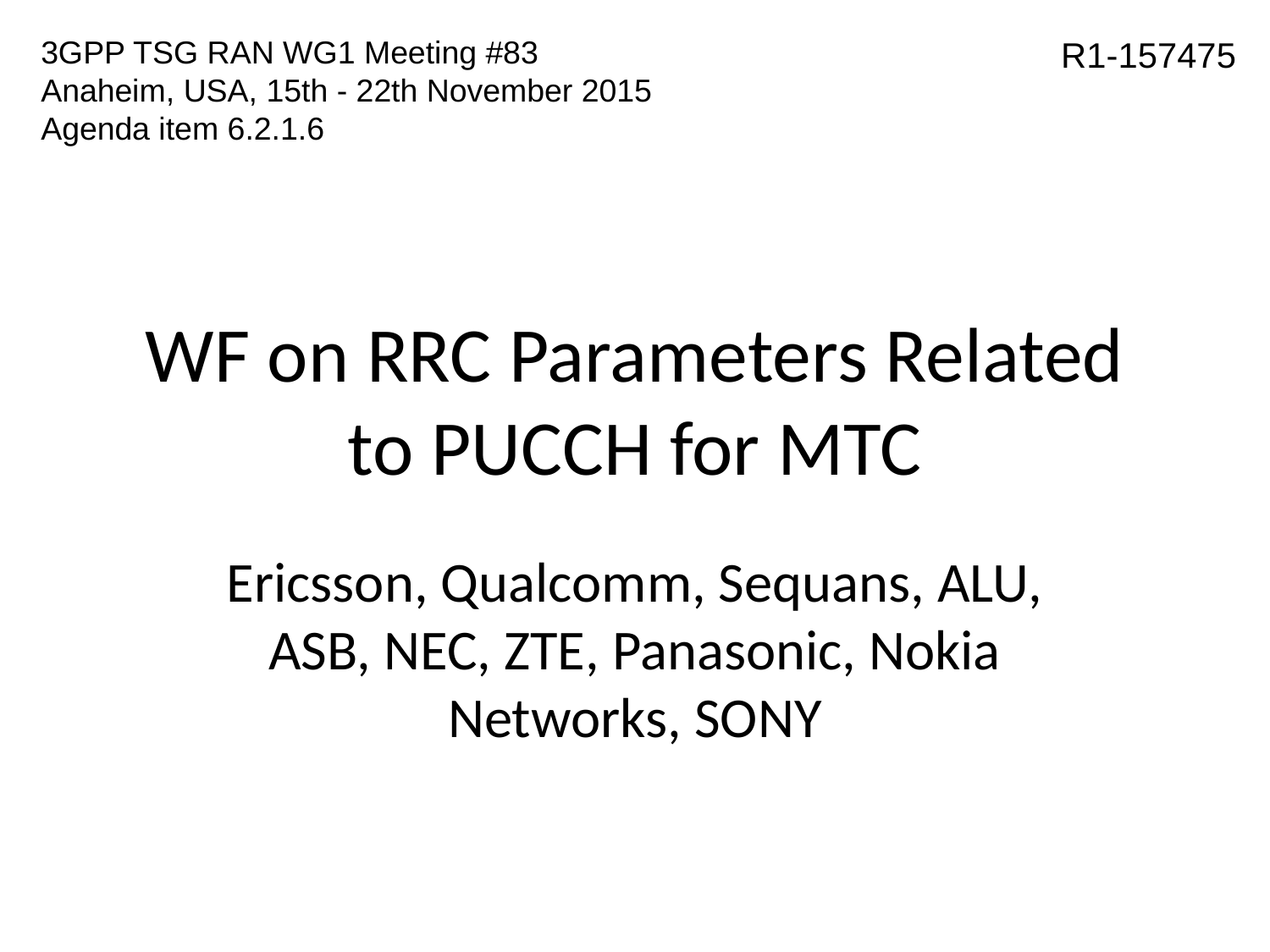

3GPP TSG RAN WG1 Meeting #83
Anaheim, USA, 15th - 22th November 2015
Agenda item 6.2.1.6
R1-157475
# WF on RRC Parameters Related to PUCCH for MTC
Ericsson, Qualcomm, Sequans, ALU, ASB, NEC, ZTE, Panasonic, Nokia Networks, SONY